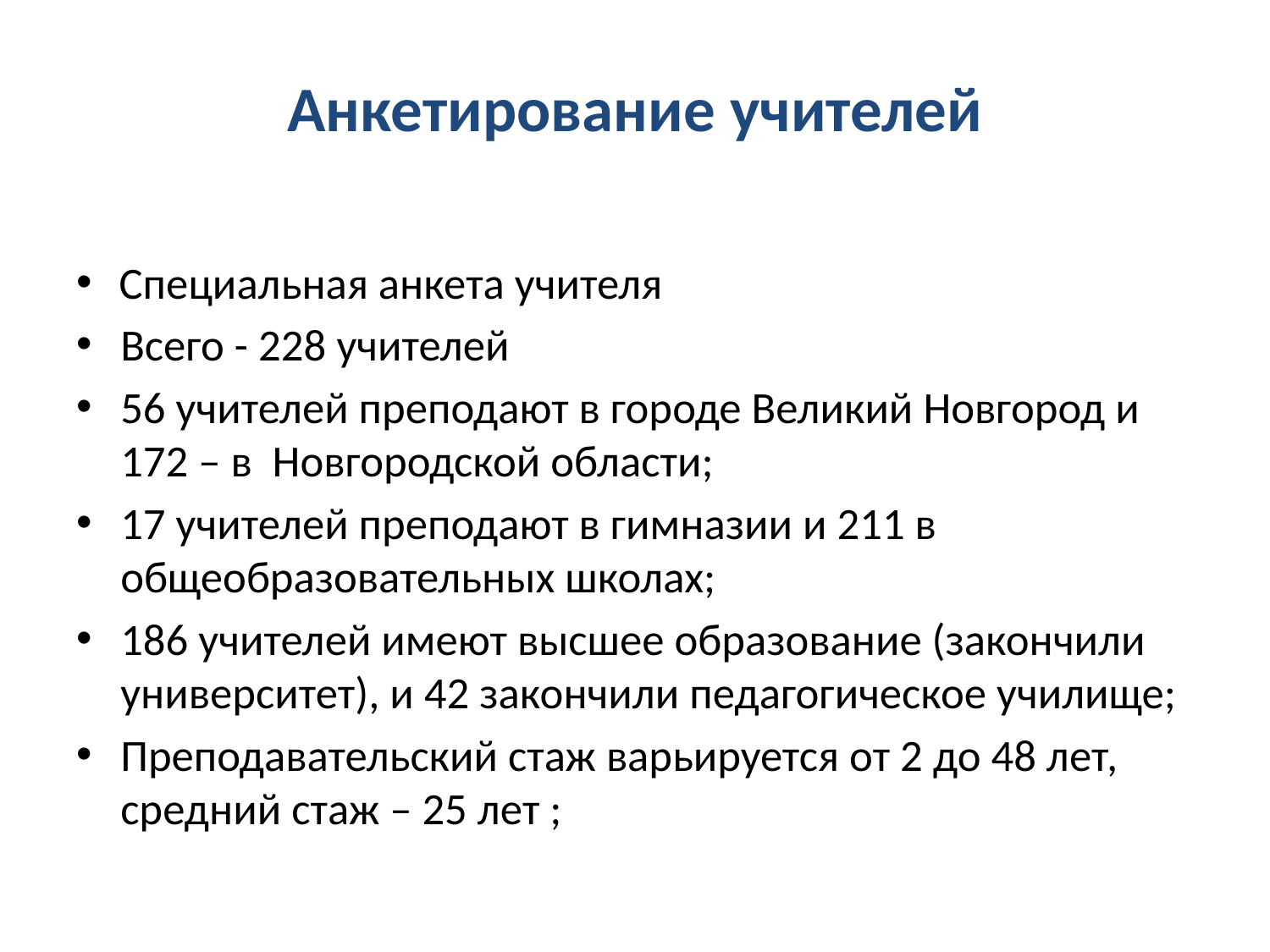

# Анкетирование учителей
   Специальная анкета учителя
Всего - 228 учителей
56 учителей преподают в городе Великий Новгород и 172 – в  Новгородской области;
17 учителей преподают в гимназии и 211 в общеобразовательных школах;
186 учителей имеют высшее образование (закончили университет), и 42 закончили педагогическое училище;
Преподавательский стаж варьируется от 2 до 48 лет, средний стаж – 25 лет ;